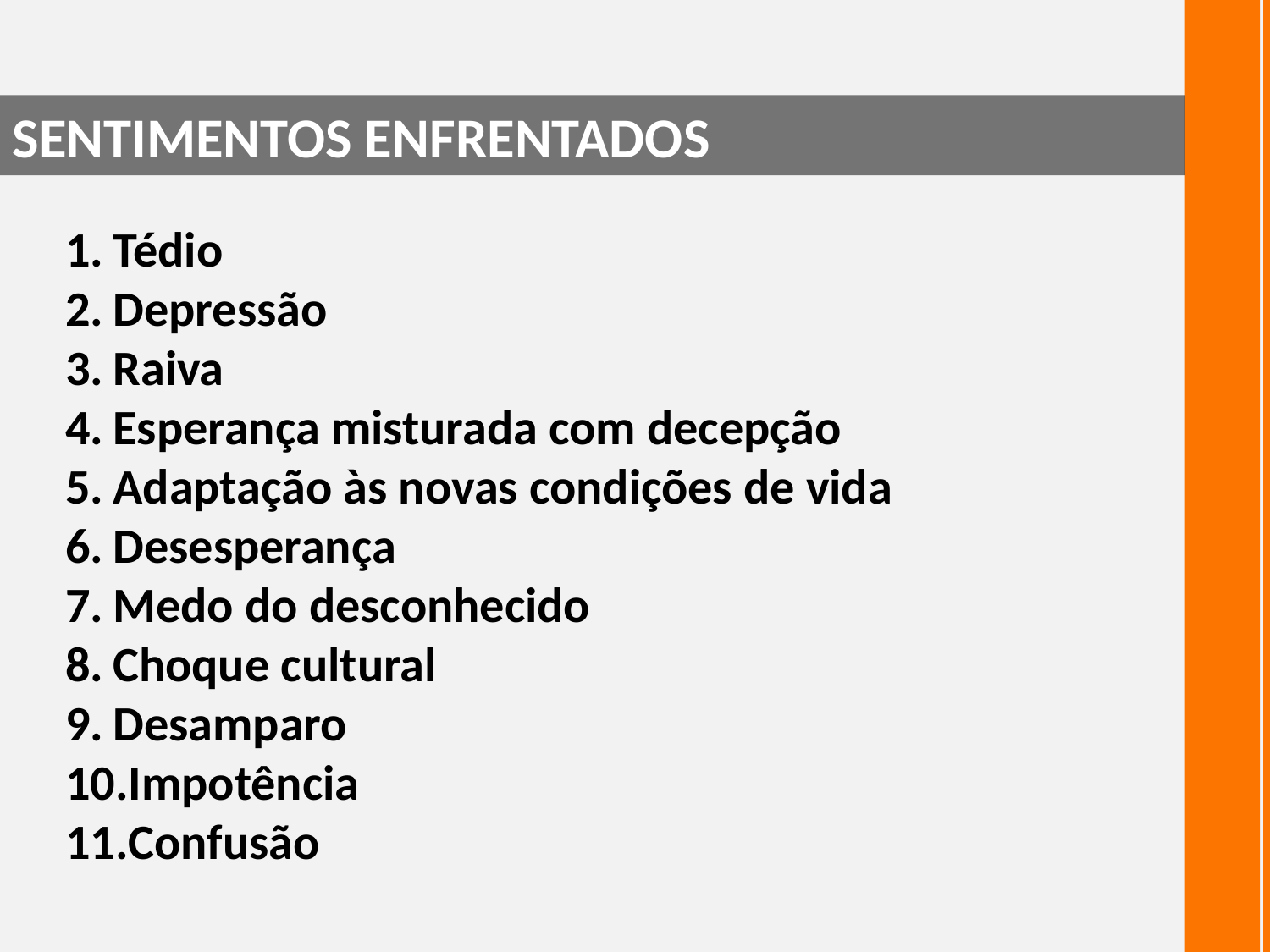

SENTIMENTOS ENFRENTADOS
Tédio
Depressão
Raiva
Esperança misturada com decepção
Adaptação às novas condições de vida
Desesperança
Medo do desconhecido
Choque cultural
Desamparo
Impotência
Confusão